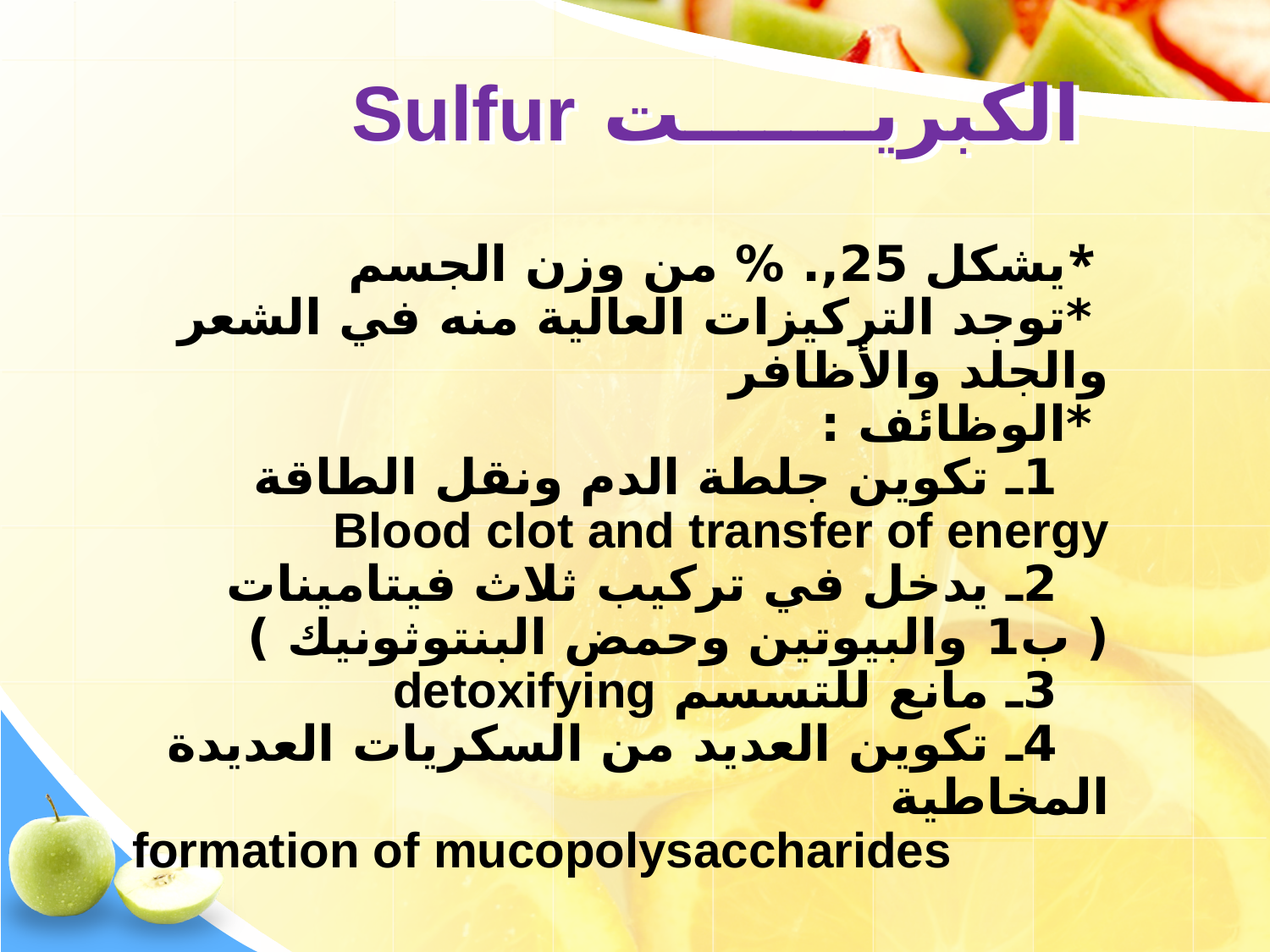

# الكبريـــــــت Sulfur
 *يشكل 25,. % من وزن الجسم
 *توجد التركيزات العالية منه في الشعر والجلد والأظافر
 *الوظائف :
   1ـ تكوين جلطة الدم ونقل الطاقة  Blood clot and transfer of energy
   2ـ يدخل في تركيب ثلاث فيتامينات ( ب1 والبيوتين وحمض البنتوثونيك )
   3ـ مانع للتسسم detoxifying
   4ـ تكوين العديد من السكريات العديدة المخاطية
 formation of mucopolysaccharides